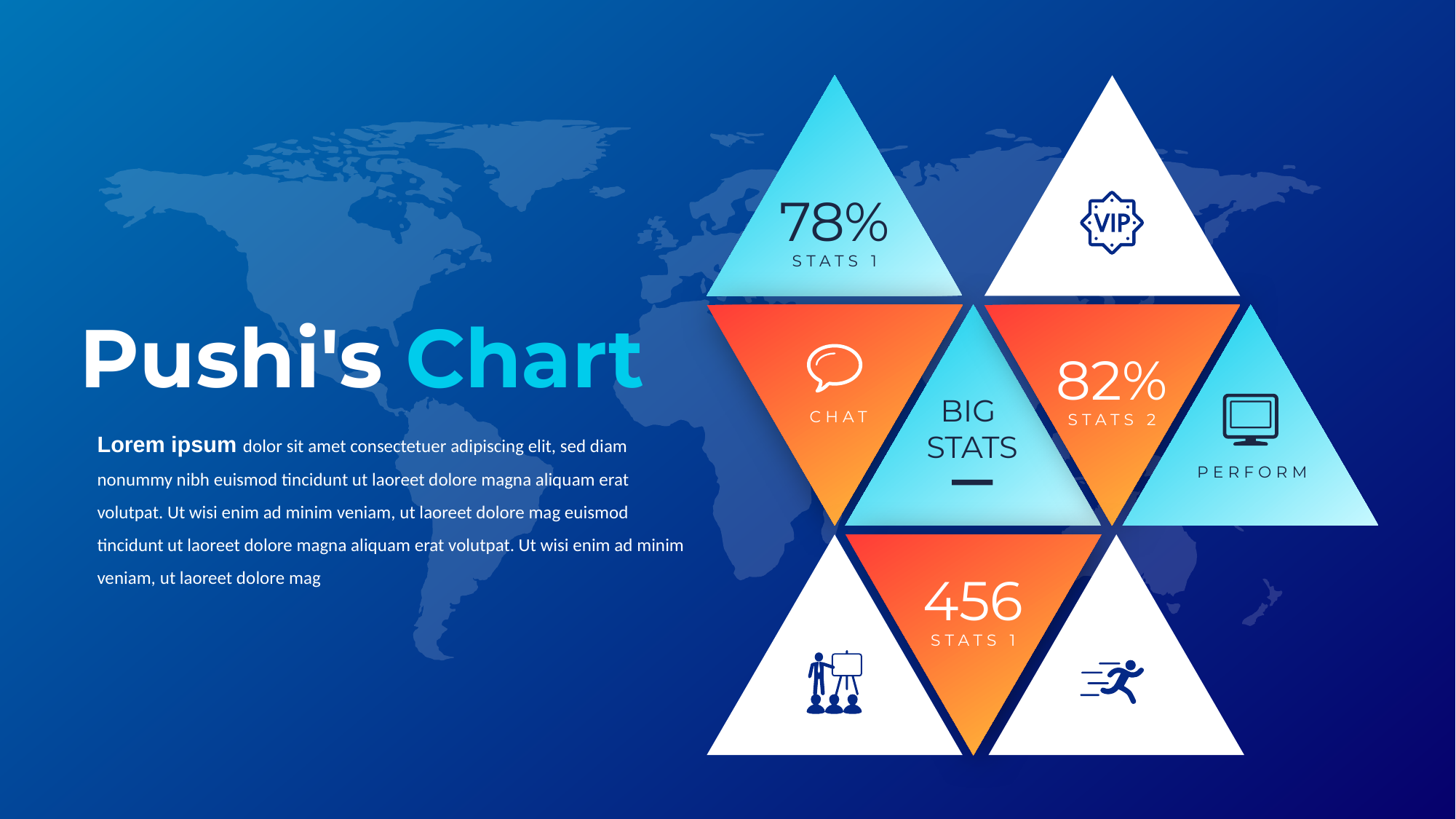

78%

STATS 1
Pushi's Chart

82%

BIG
STATS

CHAT
STATS 2
Lorem ipsum dolor sit amet consectetuer adipiscing elit, sed diam nonummy nibh euismod tincidunt ut laoreet dolore magna aliquam erat volutpat. Ut wisi enim ad minim veniam, ut laoreet dolore mag euismod tincidunt ut laoreet dolore magna aliquam erat volutpat. Ut wisi enim ad minim veniam, ut laoreet dolore mag
PERFORM

456
STATS 1